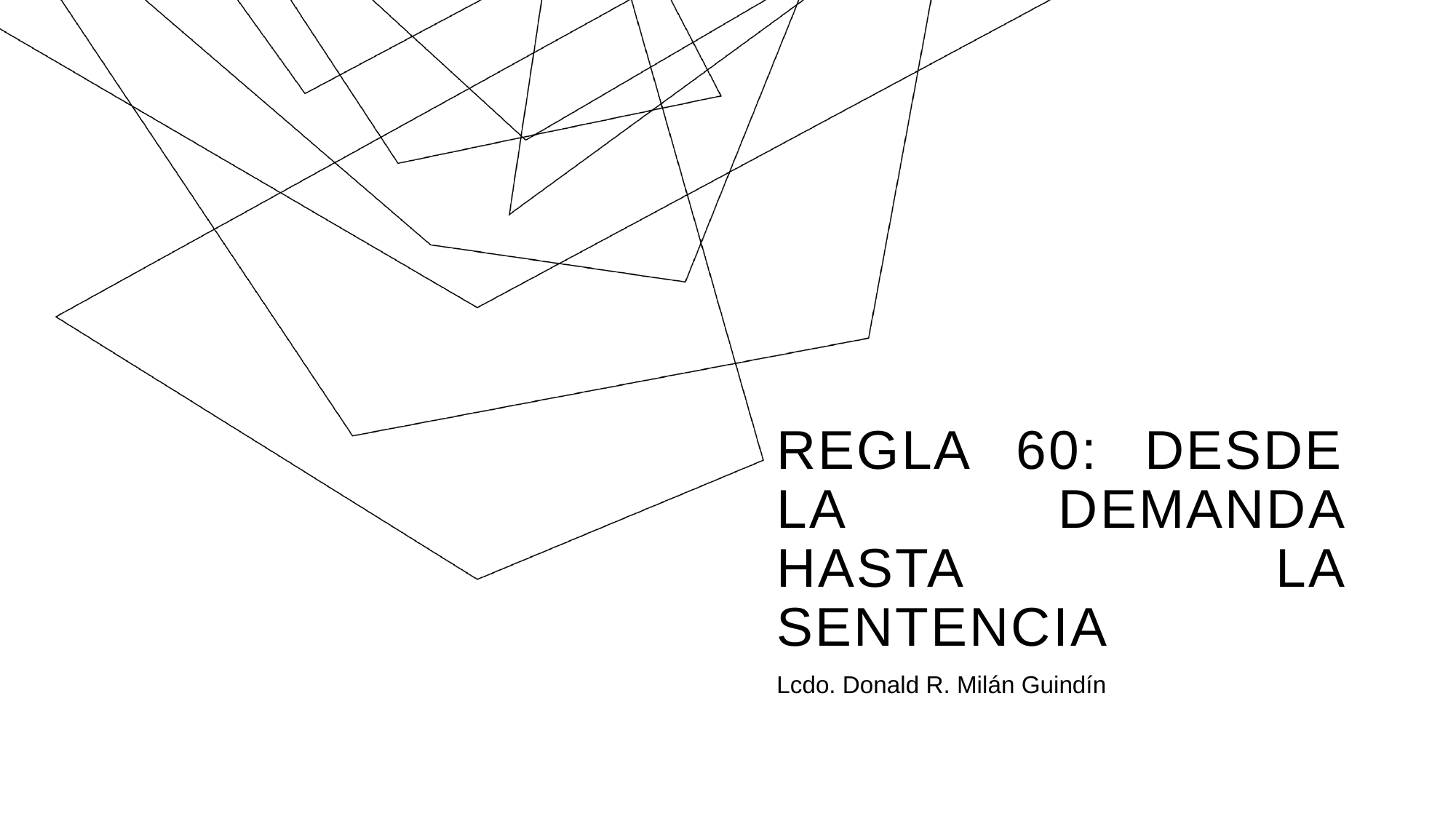

# Regla 60: Desde la demanda hasta la sentencia
Lcdo. Donald R. Milán Guindín